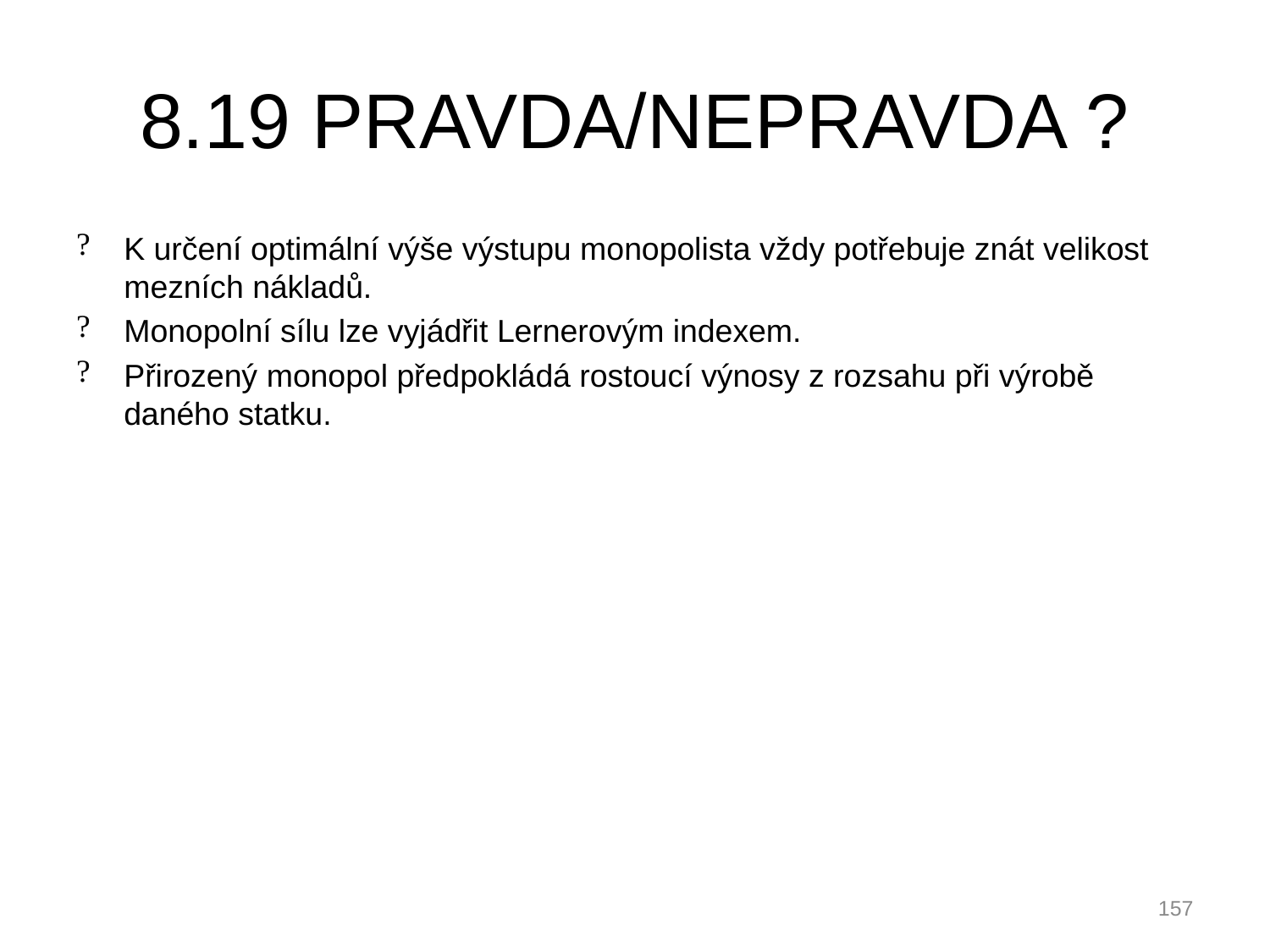

# 8.19 PRAVDA/NEPRAVDA ?
K určení optimální výše výstupu monopolista vždy potřebuje znát velikost mezních nákladů.
Monopolní sílu lze vyjádřit Lernerovým indexem.
Přirozený monopol předpokládá rostoucí výnosy z rozsahu při výrobě daného statku.
157